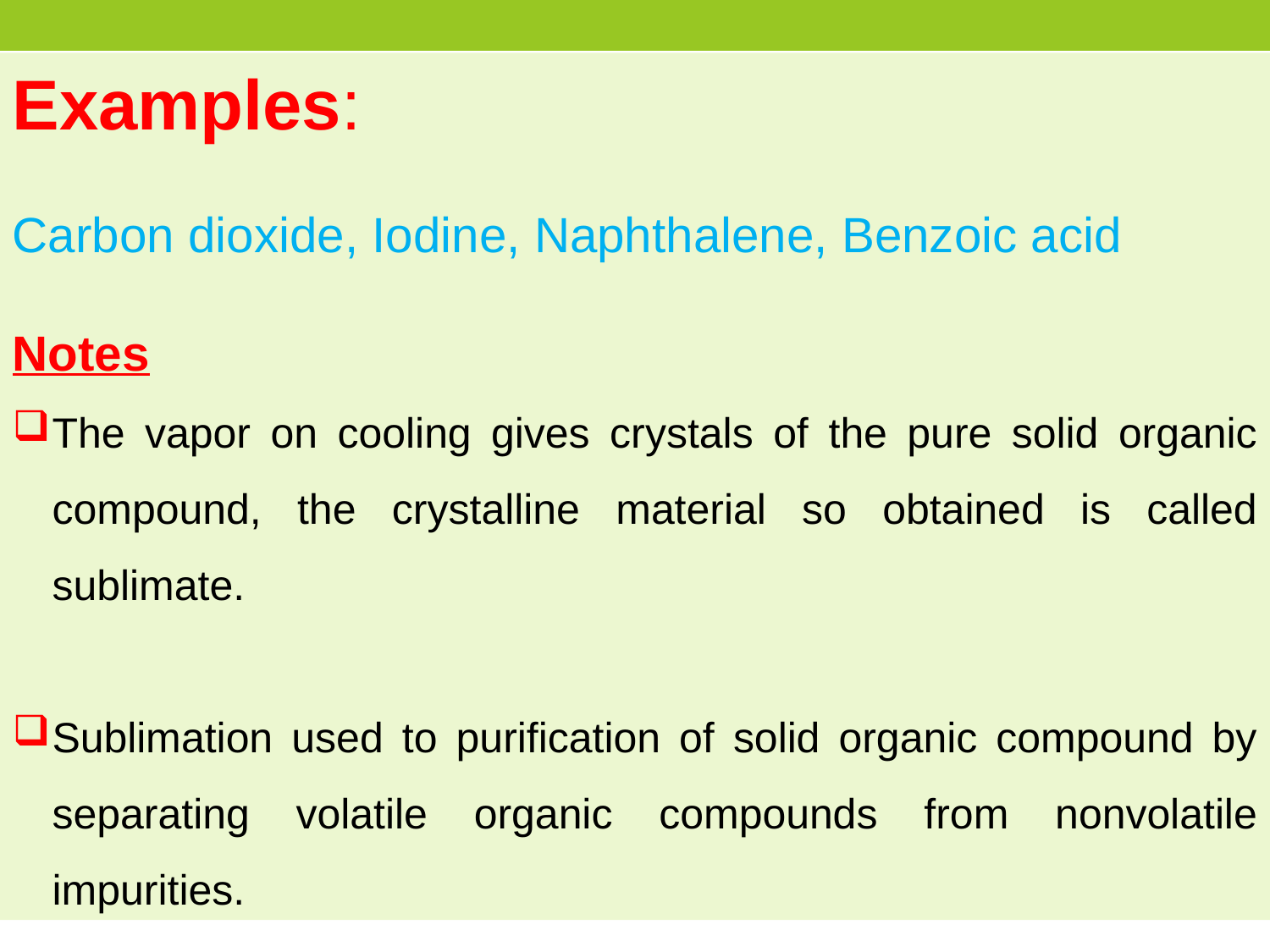

Examples:
Carbon dioxide, Iodine, Naphthalene, Benzoic acid
Notes
The vapor on cooling gives crystals of the pure solid organic compound, the crystalline material so obtained is called sublimate.

Sublimation used to purification of solid organic compound by separating volatile organic compounds from nonvolatile impurities.